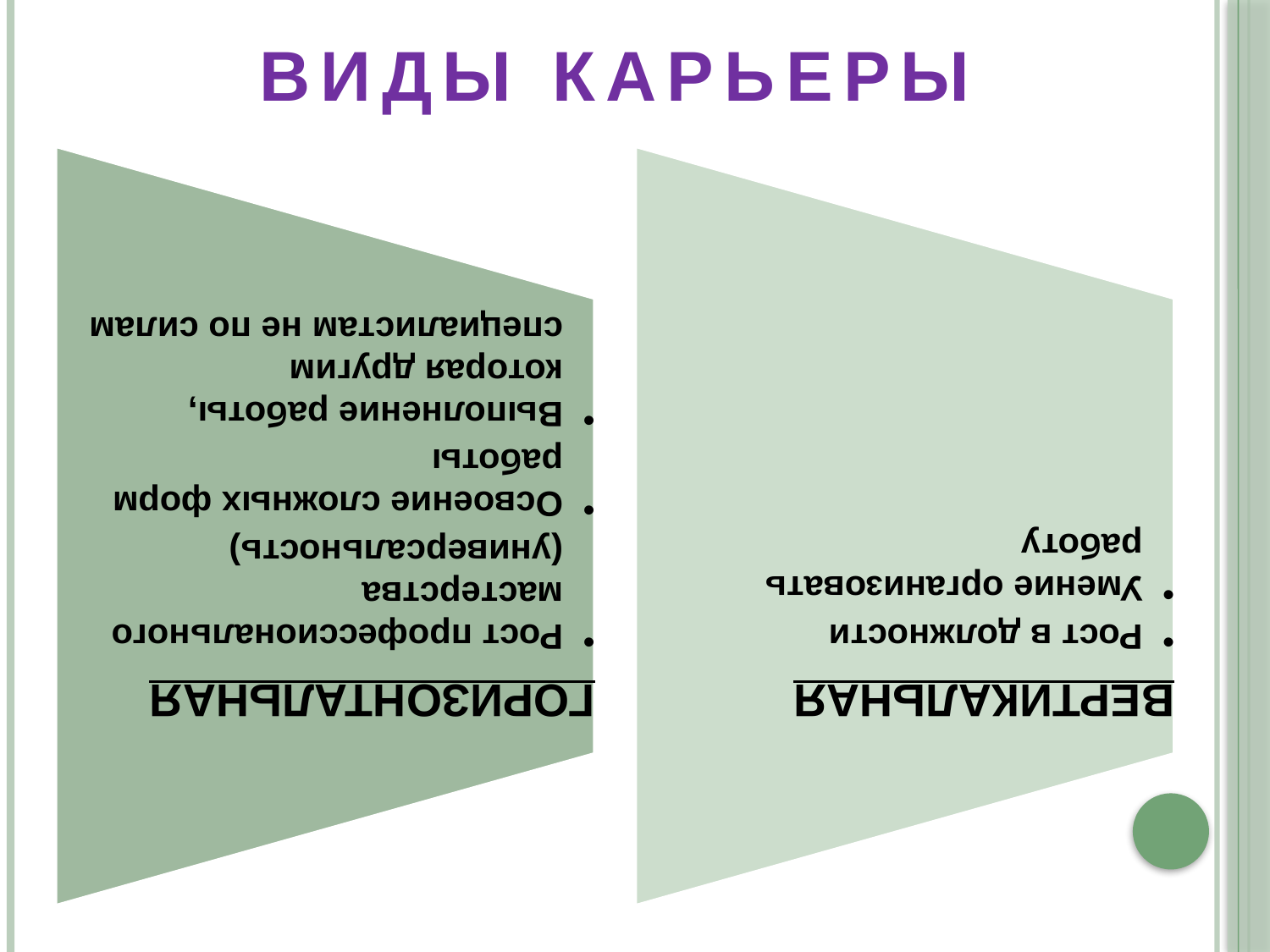

# ВИДЫ КАРЬЕРЫ
ГОРИЗОНТАЛЬНАЯ
Рост профессионального мастерства (универсальность)
Освоение сложных форм работы
Выполнение работы, которая другим специалистам не по силам
ВЕРТИКАЛЬНАЯ
Рост в должности
Умение организовать работу